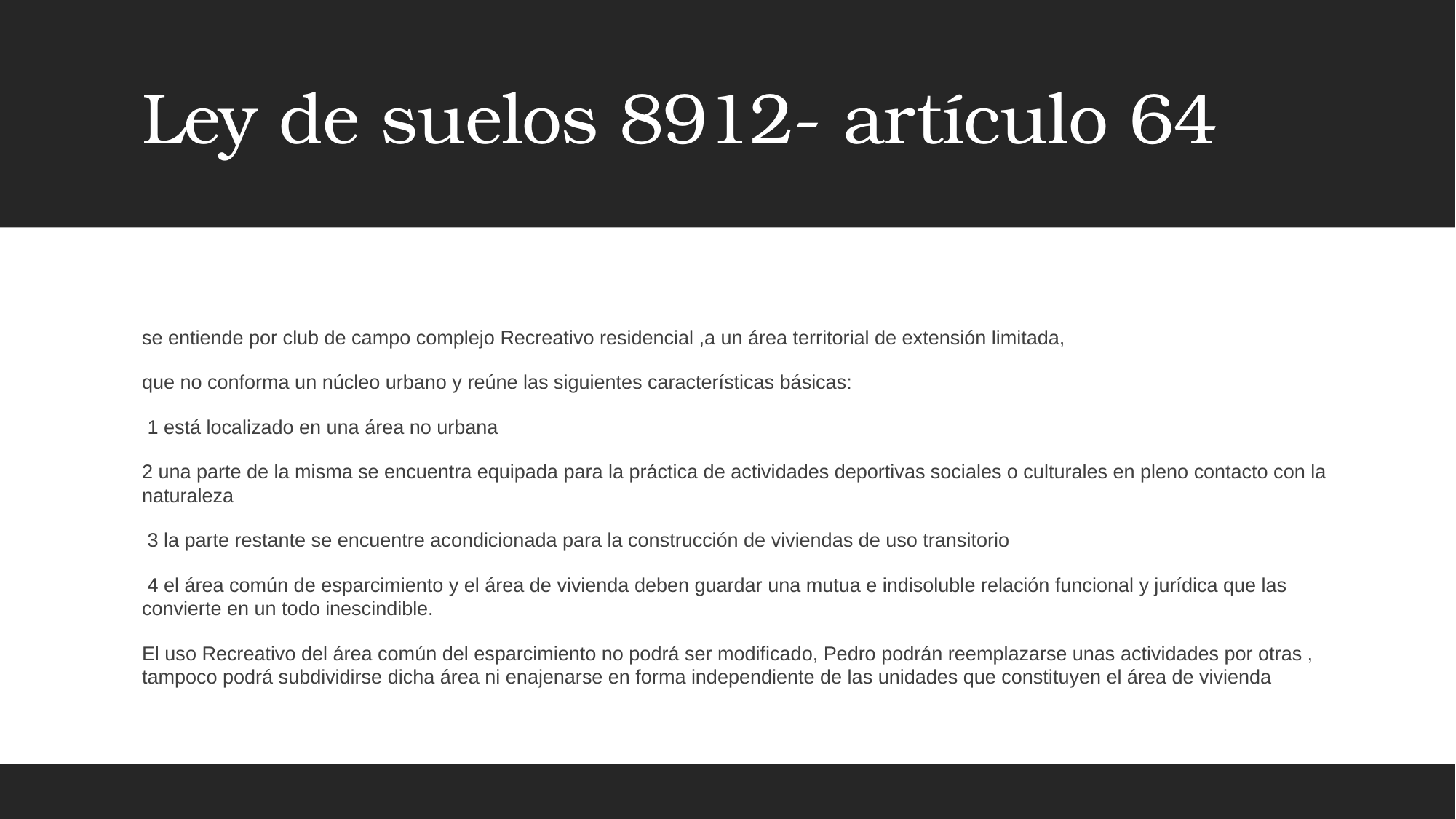

# Ley de suelos 8912- artículo 64
se entiende por club de campo complejo Recreativo residencial ,a un área territorial de extensión limitada,
que no conforma un núcleo urbano y reúne las siguientes características básicas:
 1 está localizado en una área no urbana
2 una parte de la misma se encuentra equipada para la práctica de actividades deportivas sociales o culturales en pleno contacto con la naturaleza
 3 la parte restante se encuentre acondicionada para la construcción de viviendas de uso transitorio
 4 el área común de esparcimiento y el área de vivienda deben guardar una mutua e indisoluble relación funcional y jurídica que las convierte en un todo inescindible.
El uso Recreativo del área común del esparcimiento no podrá ser modificado, Pedro podrán reemplazarse unas actividades por otras , tampoco podrá subdividirse dicha área ni enajenarse en forma independiente de las unidades que constituyen el área de vivienda